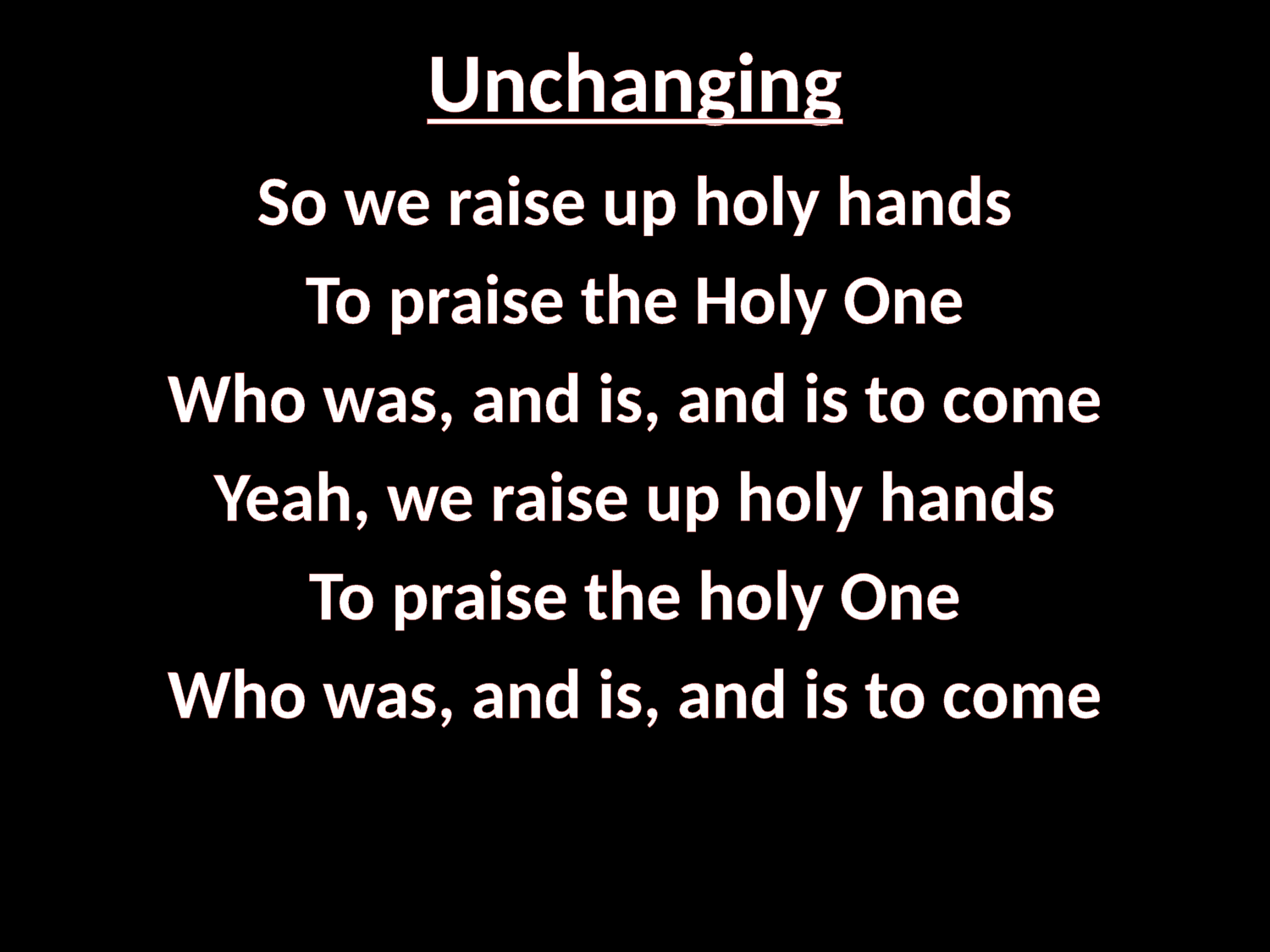

# Unchanging
So we raise up holy hands
To praise the Holy One
Who was, and is, and is to come
Yeah, we raise up holy hands
To praise the holy One
Who was, and is, and is to come